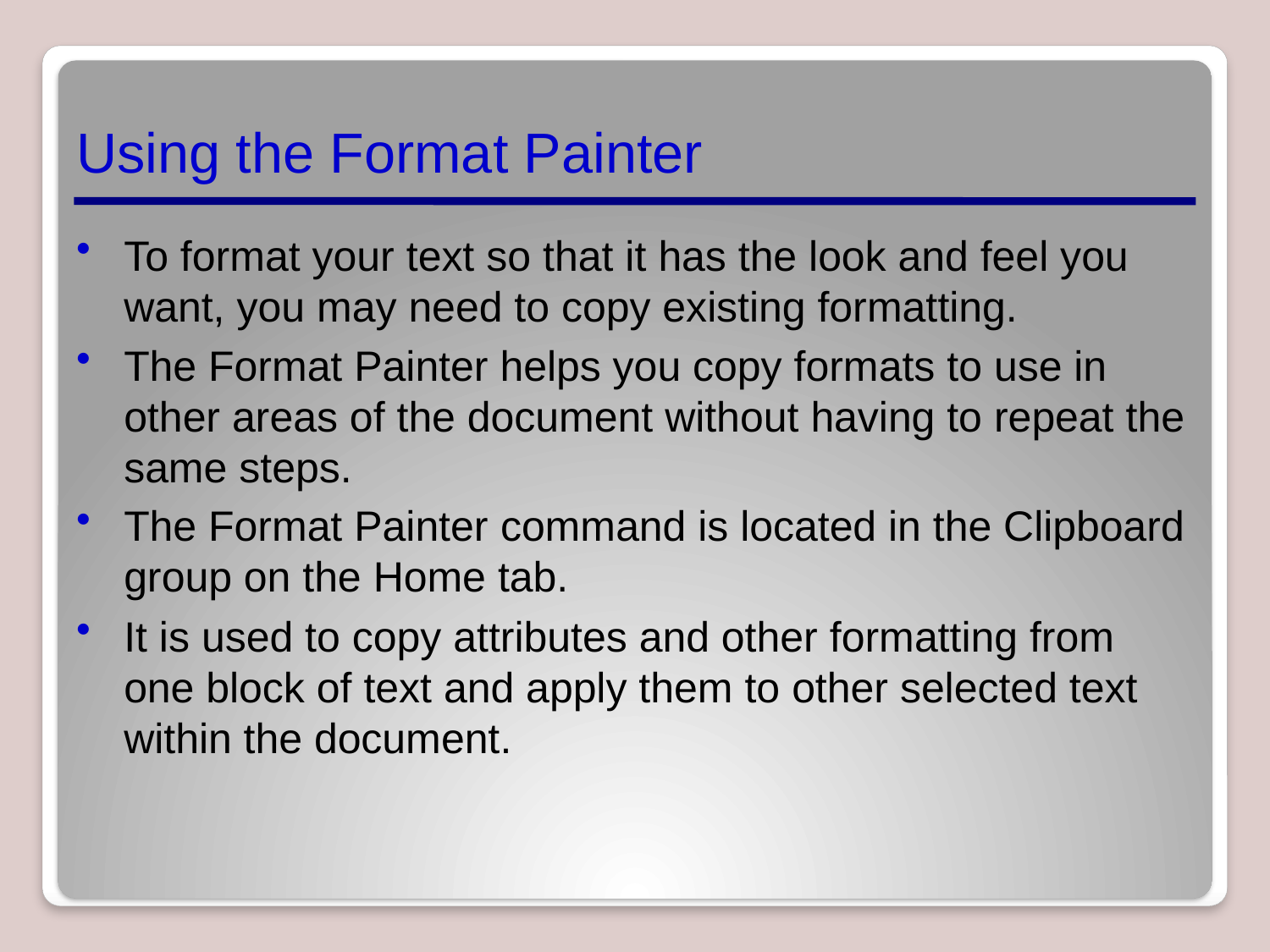

# Using the Format Painter
To format your text so that it has the look and feel you want, you may need to copy existing formatting.
The Format Painter helps you copy formats to use in other areas of the document without having to repeat the same steps.
The Format Painter command is located in the Clipboard group on the Home tab.
It is used to copy attributes and other formatting from one block of text and apply them to other selected text within the document.